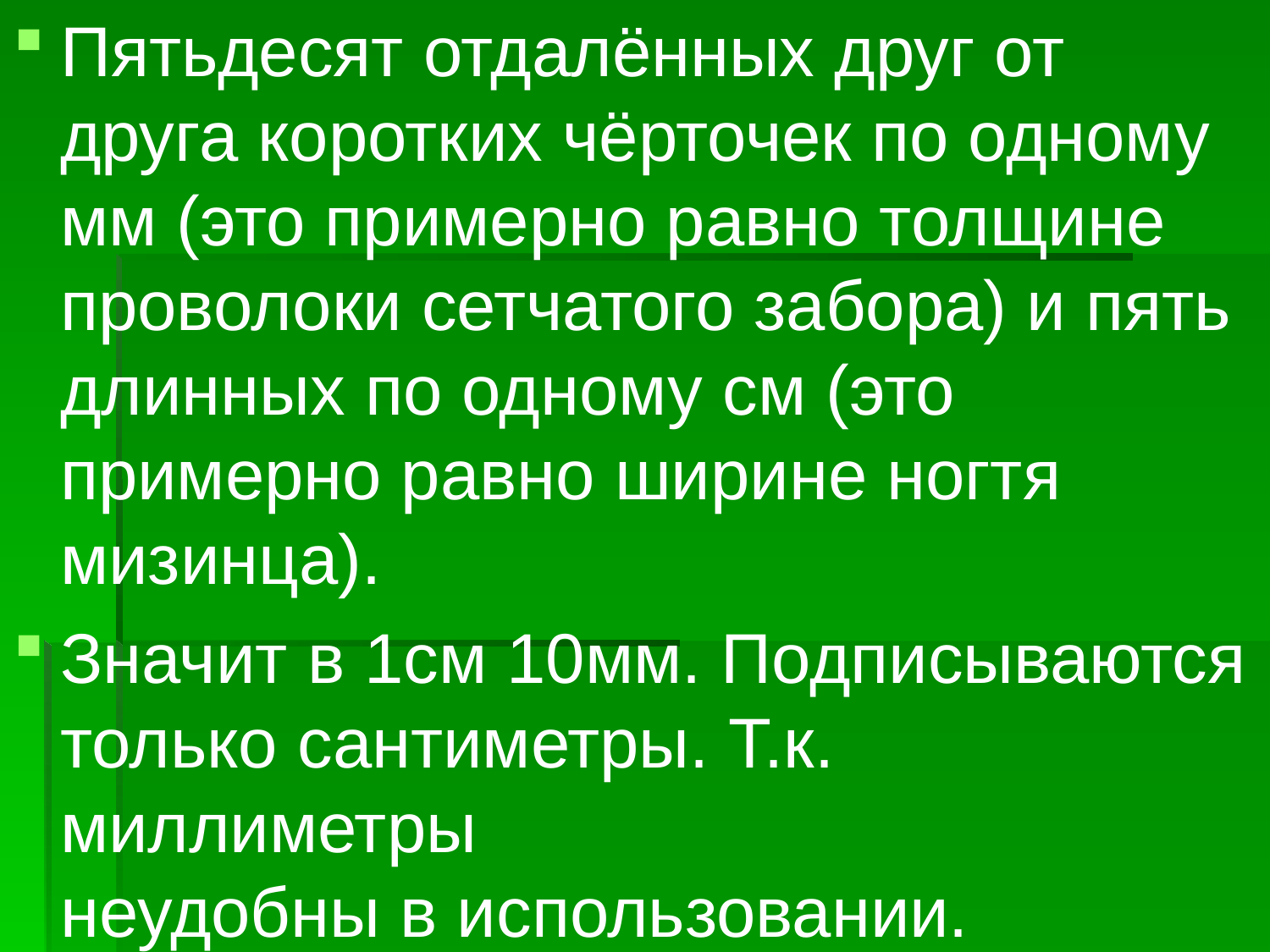

Пятьдесят отдалённых друг от друга коротких чёрточек по одному мм (это примерно равно толщине проволоки сетчатого забора) и пять длинных по одному см (это примерно равно ширине ногтя мизинца).
Значит в 1см 10мм. Подписываются
только сантиметры. Т.к. миллиметры
неудобны в использовании.
#